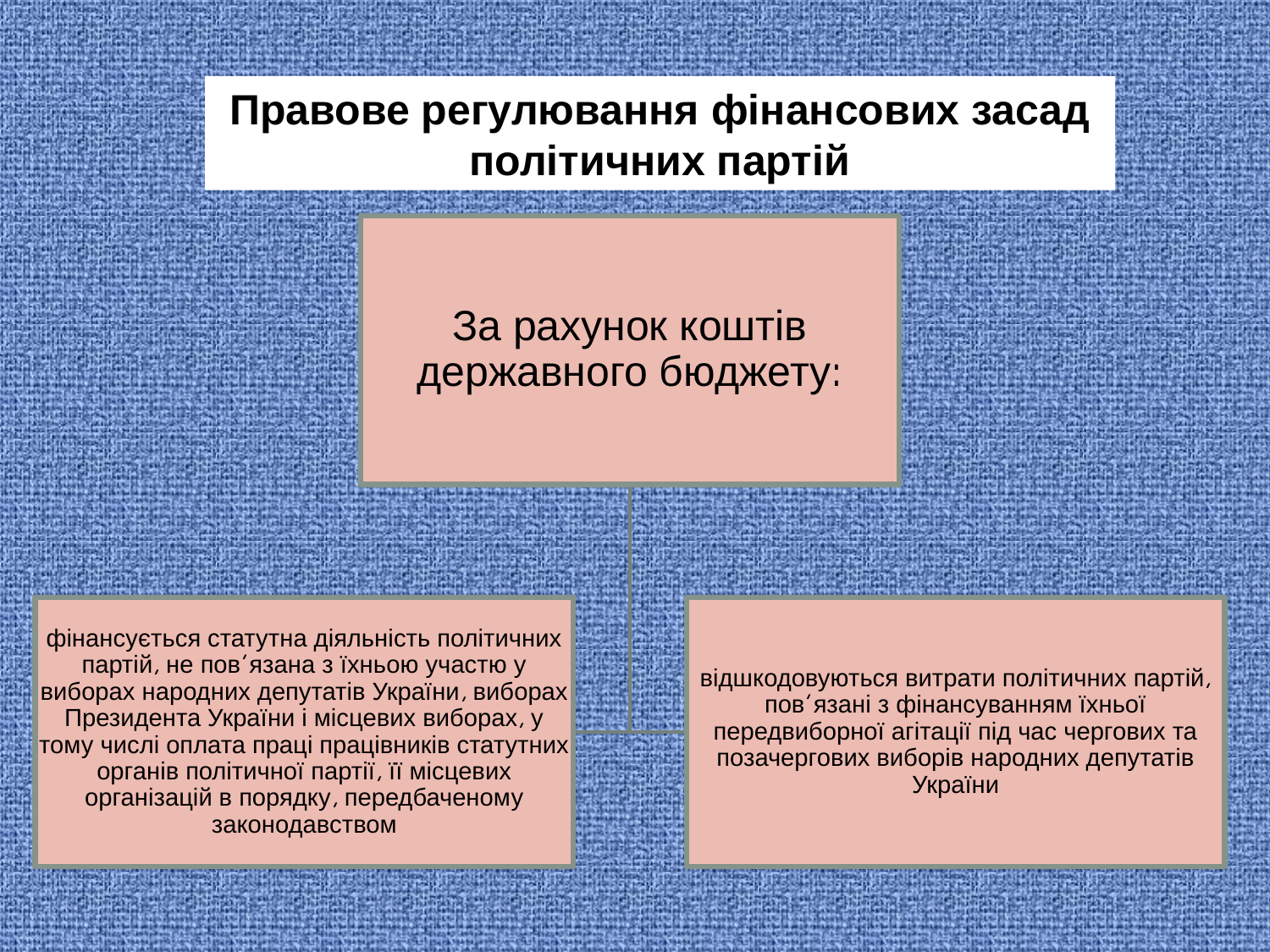

Правове регулювання фінансових засад політичних партій
За рахунок коштів державного бюджету:
фінансується статутна діяльність політичних партій, не пов’язана з їхньою участю у виборах народних депутатів України, виборах Президента України і місцевих виборах, у тому числі оплата праці працівників статутних органів політичної партії, її місцевих організацій в порядку, передбаченому законодавством
відшкодовуються витрати політичних партій, пов’язані з фінансуванням їхньої передвиборної агітації під час чергових та позачергових виборів народних депутатів України